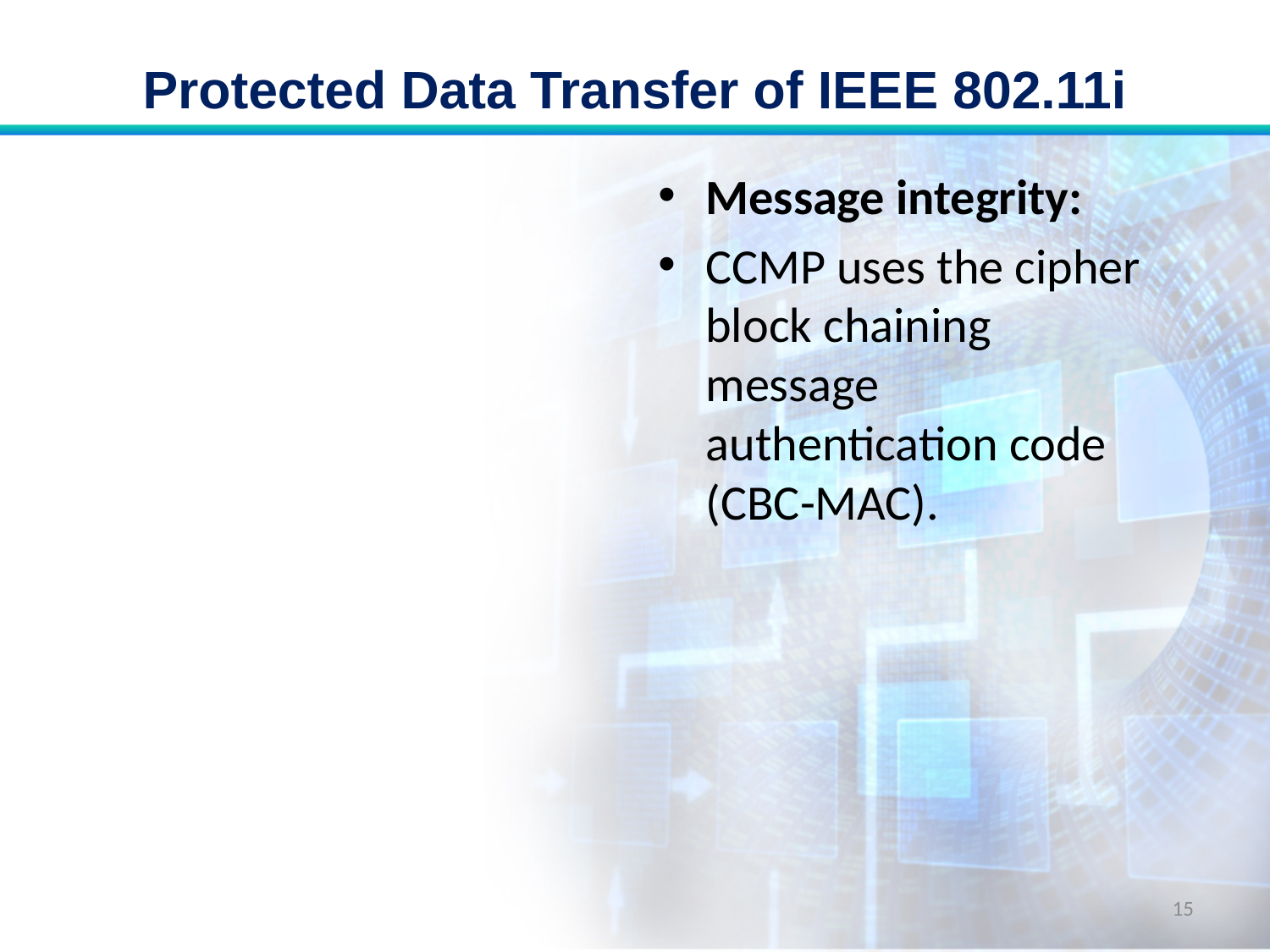

# Protected Data Transfer of IEEE 802.11i
Message integrity:
CCMP uses the cipher block chaining message authentication code (CBC-MAC).
15